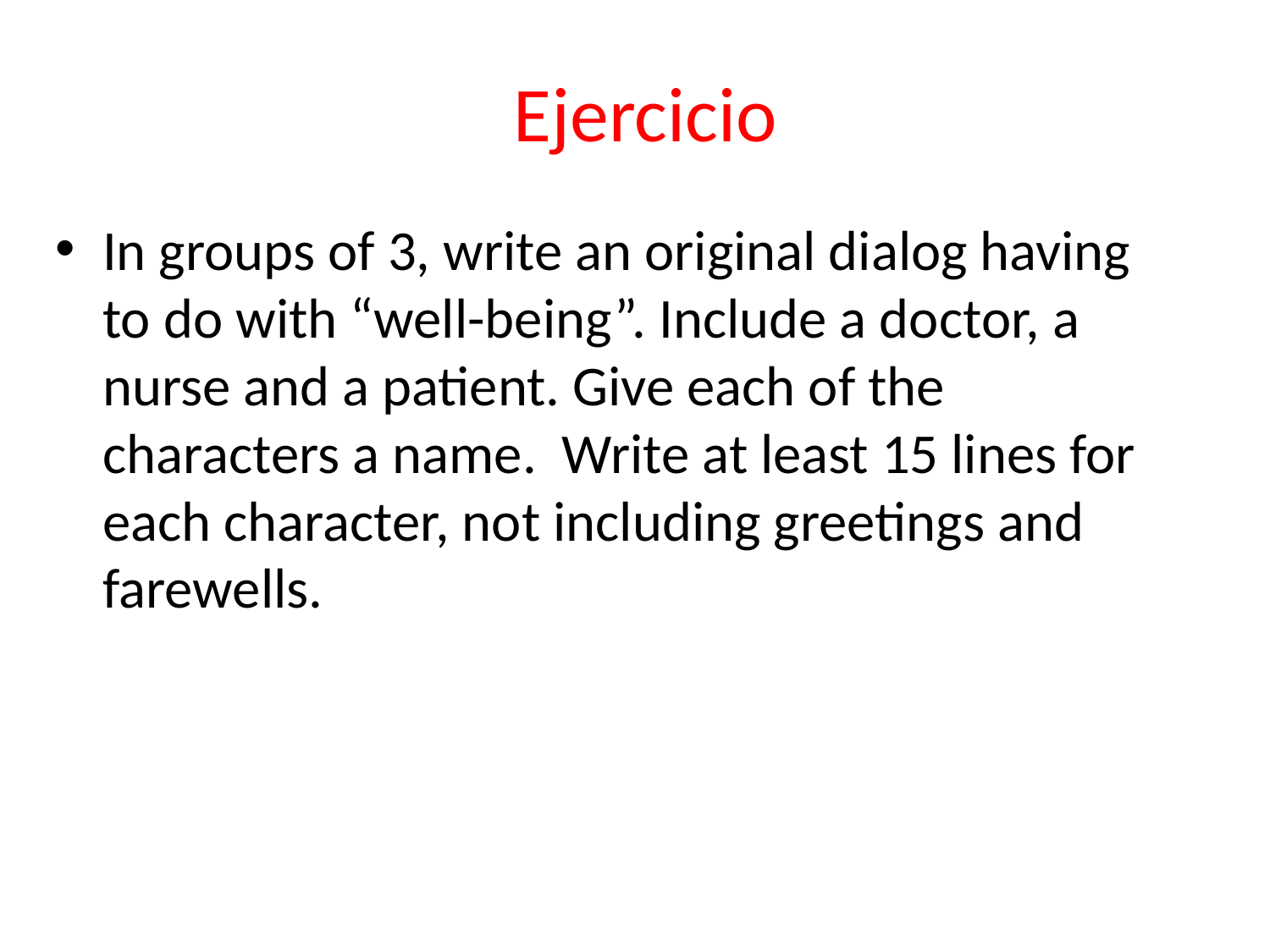

# Ejercicio
In groups of 3, write an original dialog having to do with “well-being”. Include a doctor, a nurse and a patient. Give each of the characters a name.  Write at least 15 lines for each character, not including greetings and farewells.